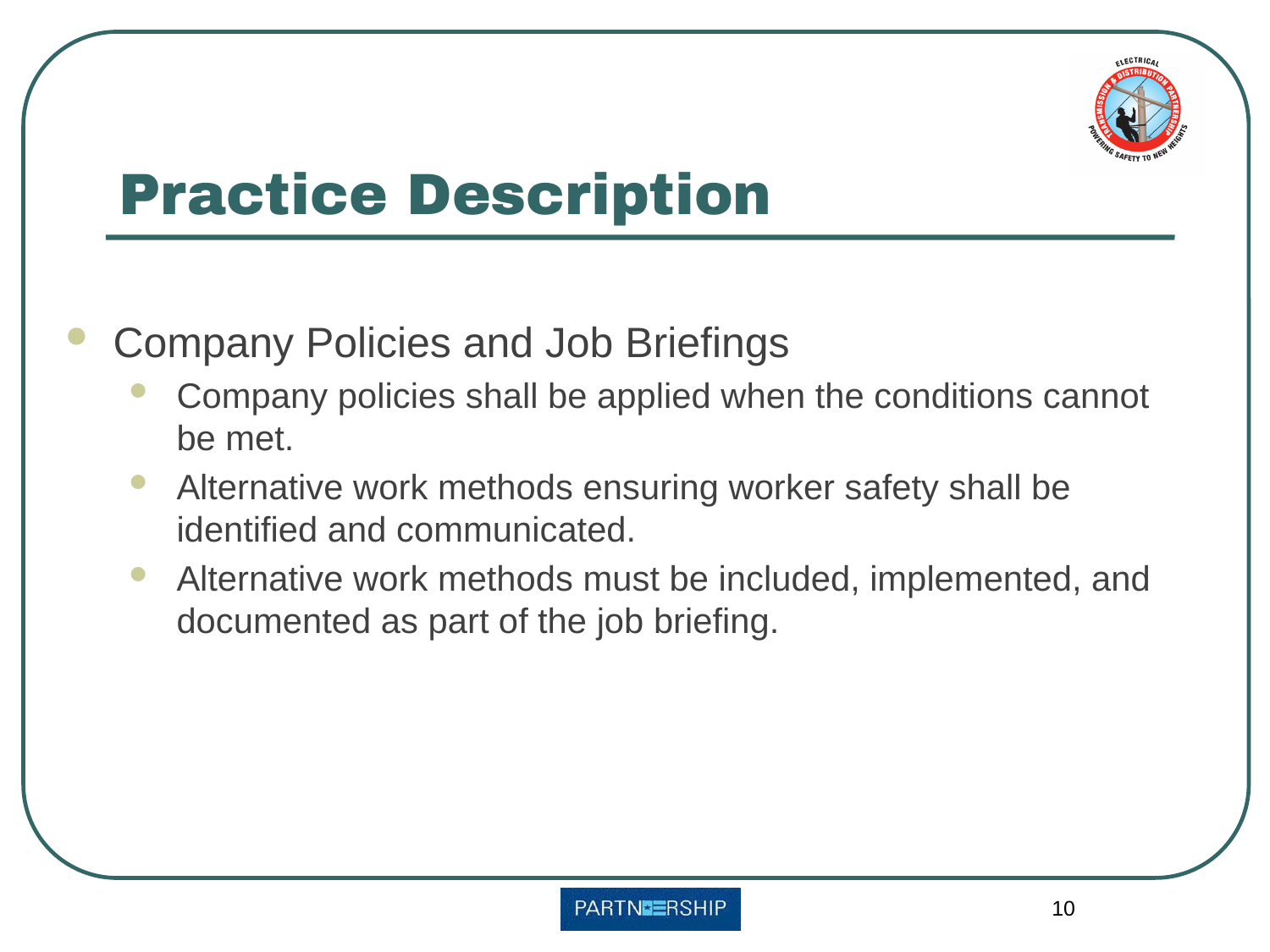

# Practice Description

Company Policies and Job Briefings
Company policies shall be applied when the conditions cannot be met.
Alternative work methods ensuring worker safety shall be identified and communicated.
Alternative work methods must be included, implemented, and documented as part of the job briefing.
10